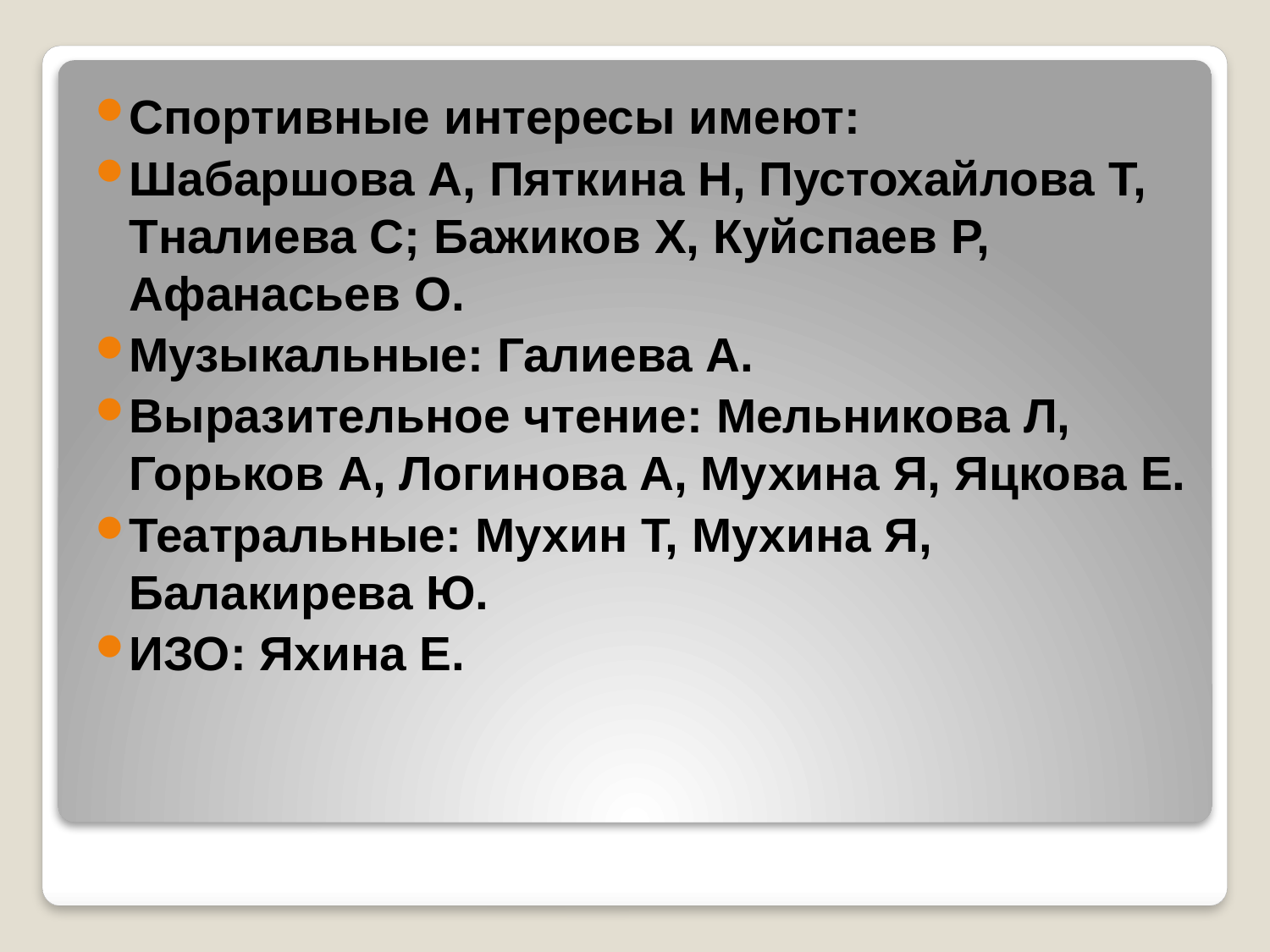

Спортивные интересы имеют:
Шабаршова А, Пяткина Н, Пустохайлова Т, Тналиева С; Бажиков Х, Куйспаев Р, Афанасьев О.
Музыкальные: Галиева А.
Выразительное чтение: Мельникова Л, Горьков А, Логинова А, Мухина Я, Яцкова Е.
Театральные: Мухин Т, Мухина Я, Балакирева Ю.
ИЗО: Яхина Е.

#